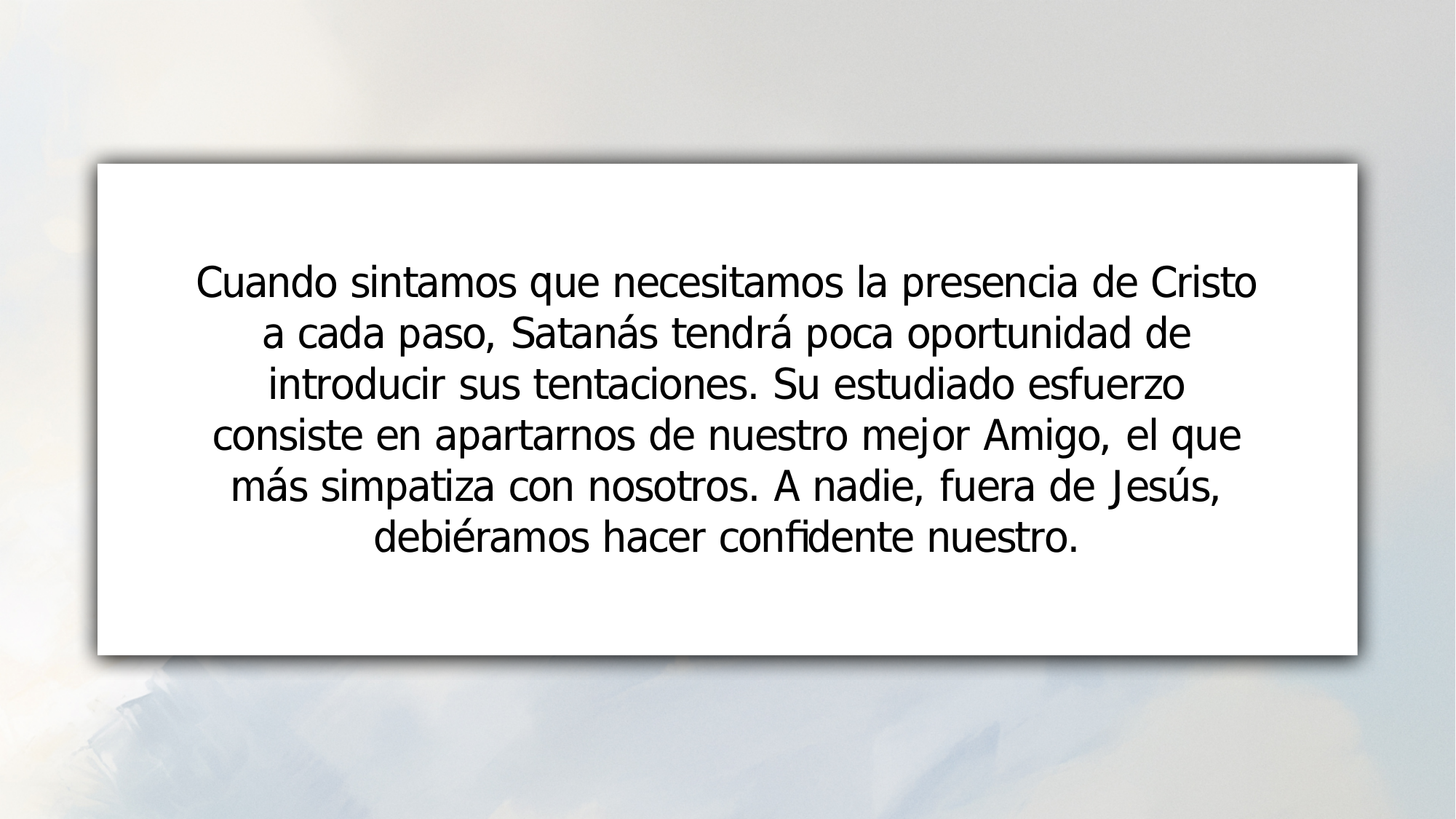

Cuando sintamos que necesitamos la presencia de Cristo a cada paso, Satanás tendrá poca oportunidad de introducir sus tentaciones. Su estudiado esfuerzo consiste en apartarnos de nuestro mejor Amigo, el que más simpatiza con nosotros. A nadie, fuera de Jesús, debiéramos hacer confidente nuestro.